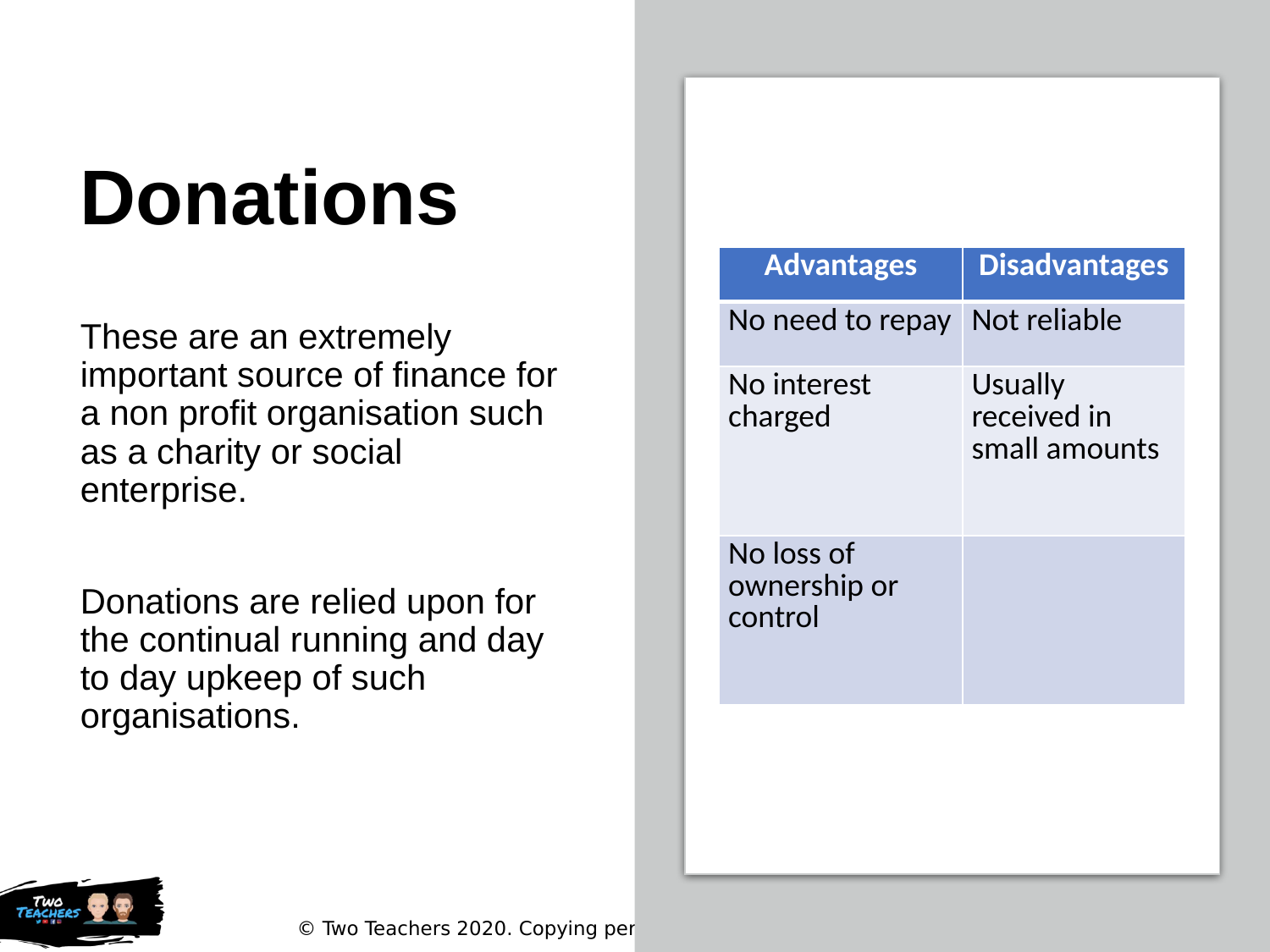

# Donations
| Advantages | Disadvantages |
| --- | --- |
| No need to repay | Not reliable |
| No interest charged | Usually received in small amounts |
| No loss of ownership or control |  |
These are an extremely important source of finance for a non profit organisation such as a charity or social enterprise.

Donations are relied upon for the continual running and day to day upkeep of such organisations.